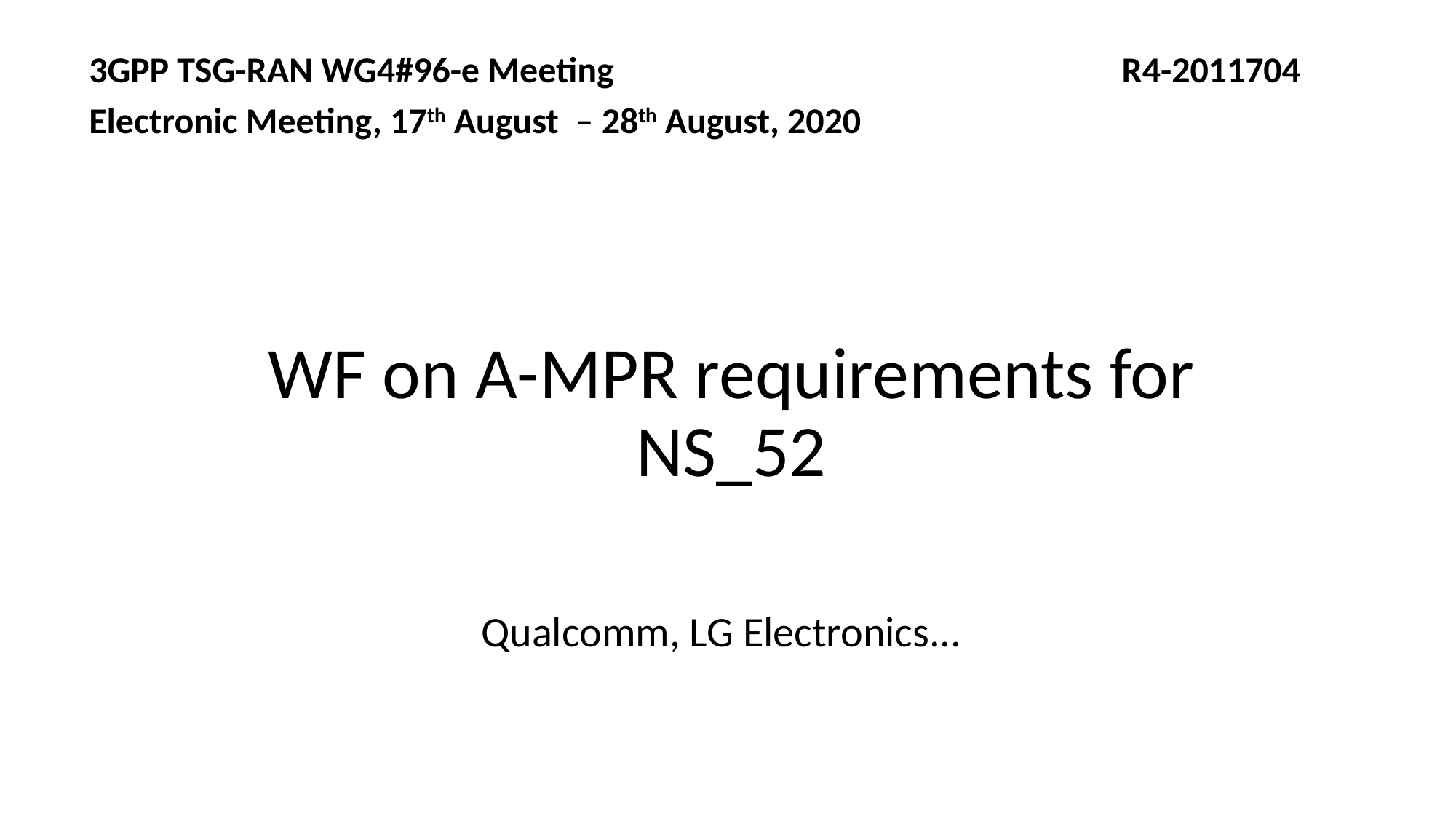

3GPP TSG-RAN WG4#96-e Meeting                                                              R4-2011704
Electronic Meeting, 17th August  – 28th August, 2020
# WF on A-MPR requirements for NS_52
Qualcomm, LG Electronics...